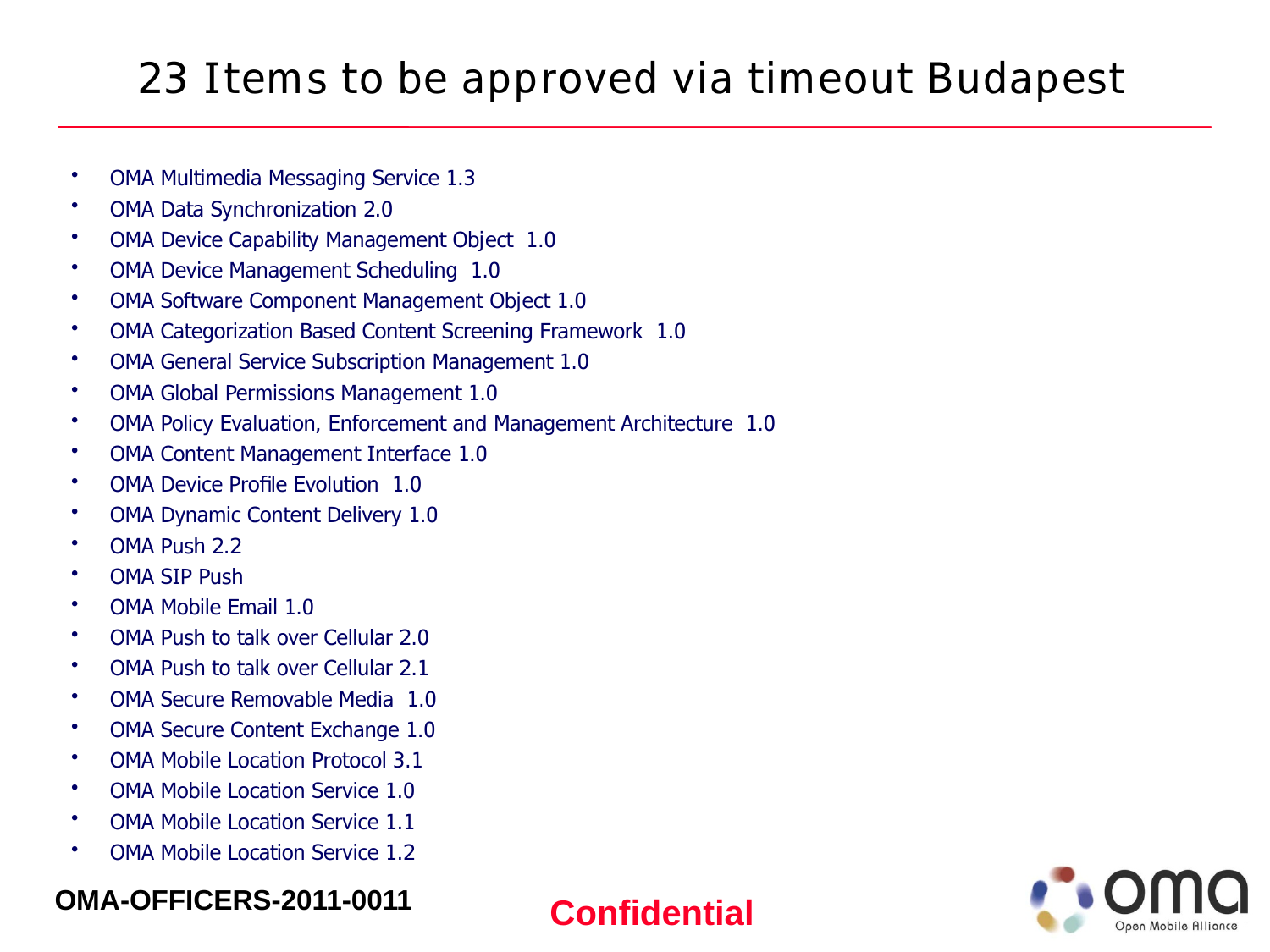

# 23 Items to be approved via timeout Budapest
OMA Multimedia Messaging Service 1.3
OMA Data Synchronization 2.0
OMA Device Capability Management Object  1.0
OMA Device Management Scheduling  1.0
OMA Software Component Management Object 1.0
OMA Categorization Based Content Screening Framework  1.0
OMA General Service Subscription Management 1.0
OMA Global Permissions Management 1.0
OMA Policy Evaluation, Enforcement and Management Architecture  1.0
OMA Content Management Interface 1.0
OMA Device Profile Evolution  1.0
OMA Dynamic Content Delivery 1.0
OMA Push 2.2
OMA SIP Push
OMA Mobile Email 1.0
OMA Push to talk over Cellular 2.0
OMA Push to talk over Cellular 2.1
OMA Secure Removable Media  1.0
OMA Secure Content Exchange 1.0
OMA Mobile Location Protocol 3.1
OMA Mobile Location Service 1.0
OMA Mobile Location Service 1.1
OMA Mobile Location Service 1.2